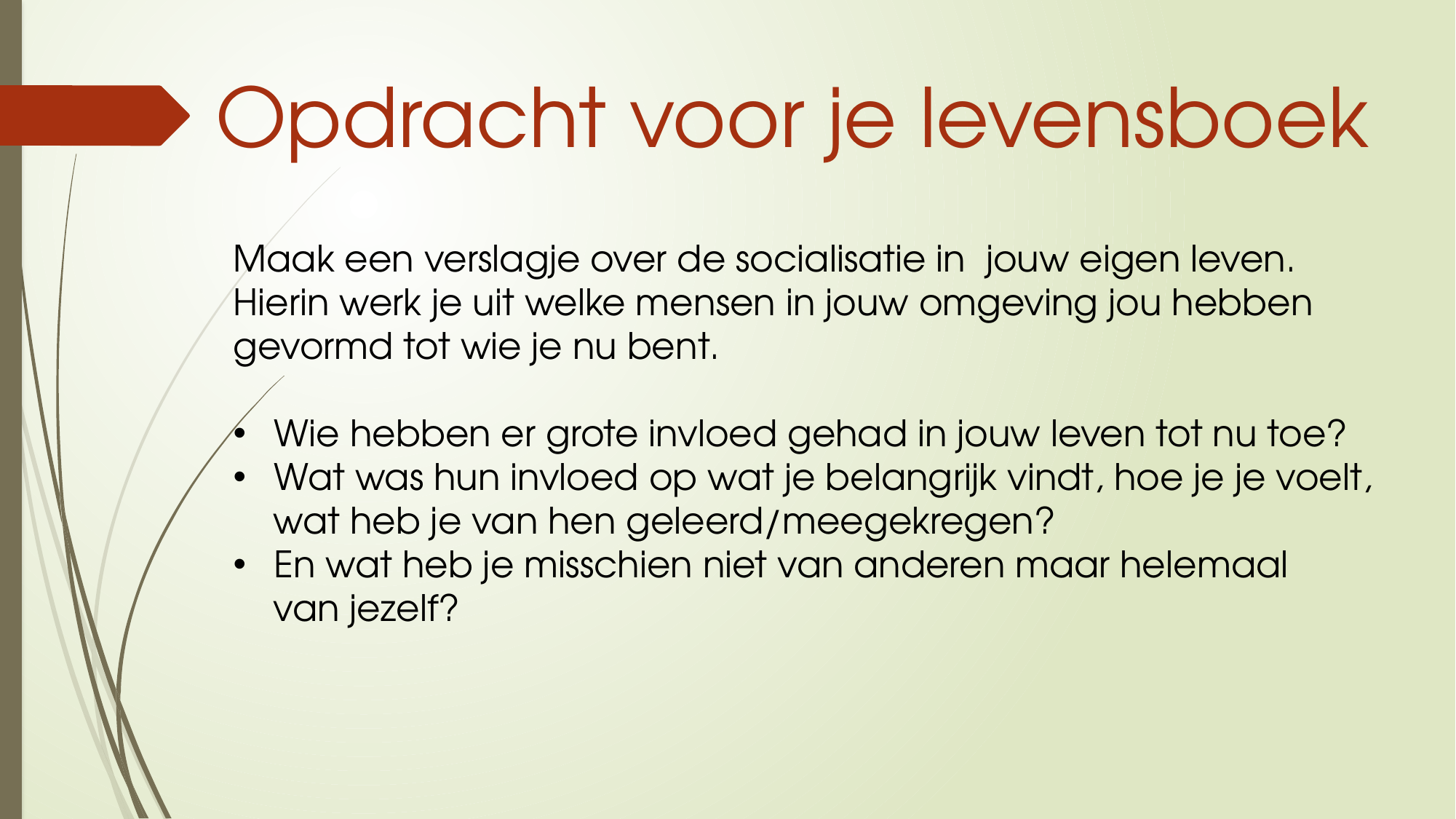

Opdracht voor je levensboek
Maak een verslagje over de socialisatie in  jouw eigen leven.
Hierin werk je uit welke mensen in jouw omgeving jou hebben
gevormd tot wie je nu bent.

Wie hebben er grote invloed gehad in jouw leven tot nu toe?
Wat was hun invloed op wat je belangrijk vindt, hoe je je voelt,
    wat heb je van hen geleerd/meegekregen?
En wat heb je misschien niet van anderen maar helemaal
    van jezelf?